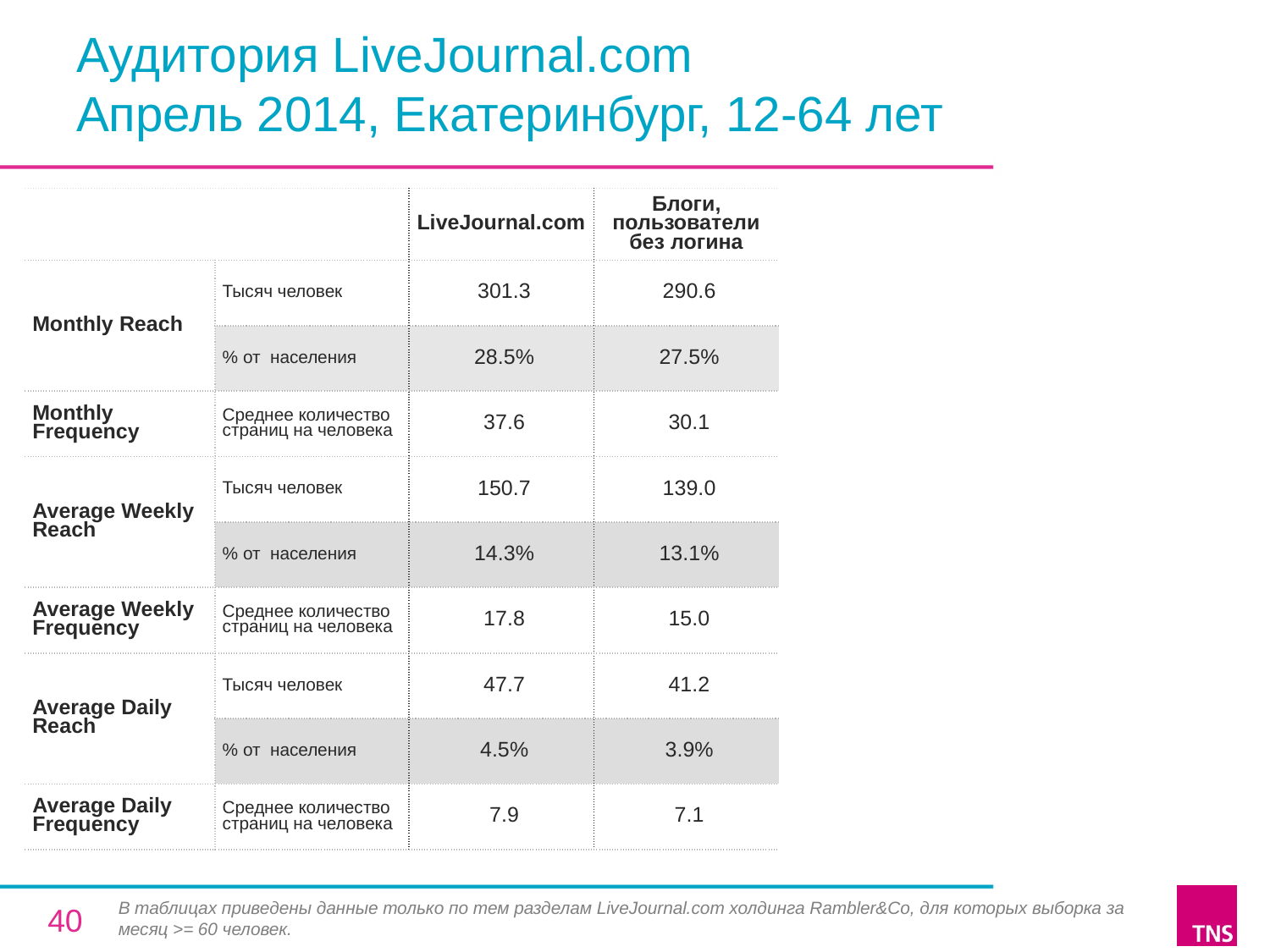

# Аудитория LiveJournal.com Апрель 2014, Екатеринбург, 12-64 лет
|  |  | LiveJournal.com | Блоги, пользователи без логина |
| --- | --- | --- | --- |
| Monthly Reach | Тысяч человек | 301.3 | 290.6 |
|  | % от населения | 28.5% | 27.5% |
| Monthly Frequency | Среднее количество страниц на человека | 37.6 | 30.1 |
| Average Weekly Reach | Тысяч человек | 150.7 | 139.0 |
|  | % от населения | 14.3% | 13.1% |
| Average Weekly Frequency | Среднее количество страниц на человека | 17.8 | 15.0 |
| Average Daily Reach | Тысяч человек | 47.7 | 41.2 |
|  | % от населения | 4.5% | 3.9% |
| Average Daily Frequency | Среднее количество страниц на человека | 7.9 | 7.1 |
В таблицах приведены данные только по тем разделам LiveJournal.com холдинга Rambler&Co, для которых выборка за месяц >= 60 человек.
40